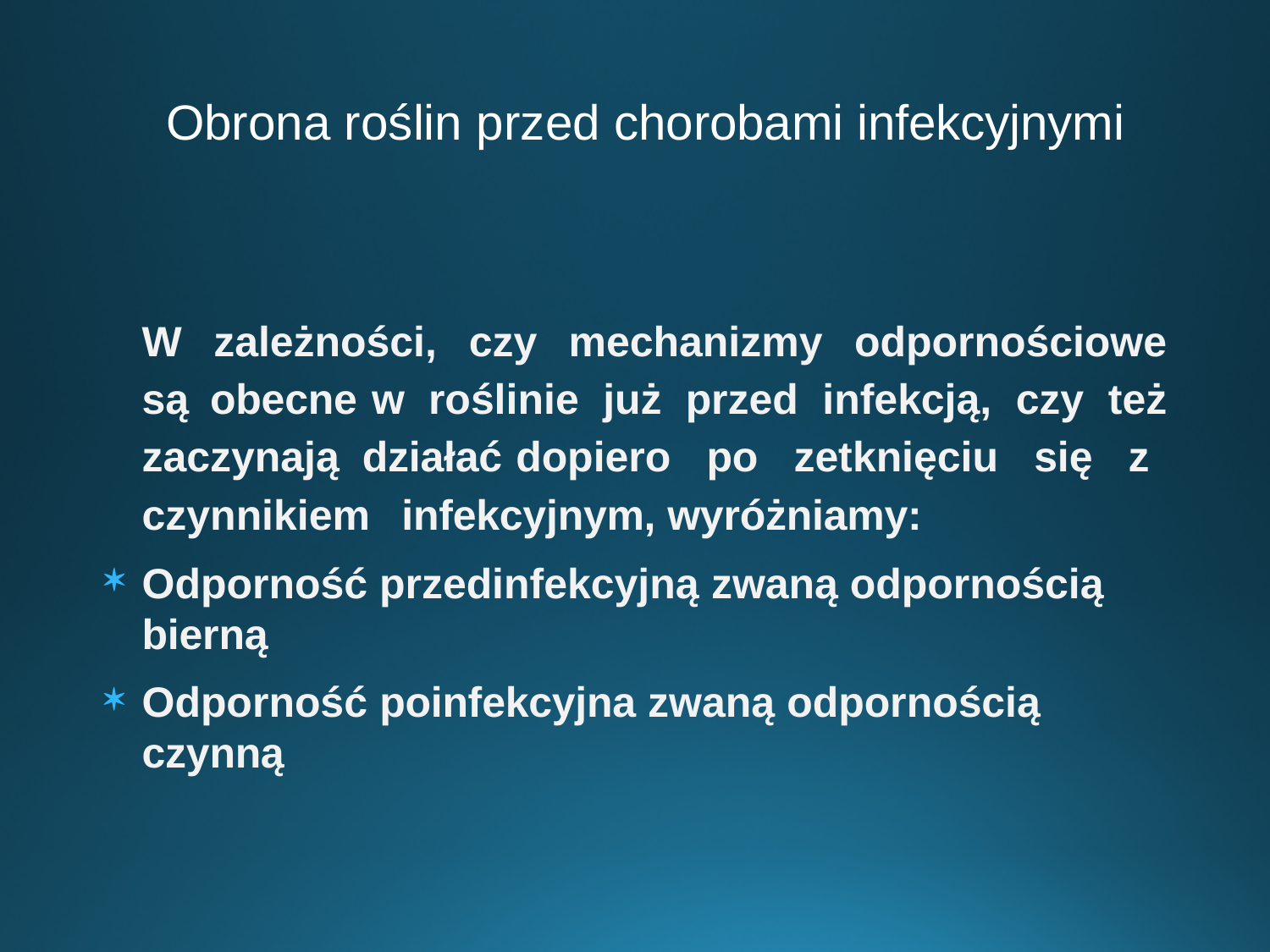

# Obrona roślin przed chorobami infekcyjnymi
	W zależności, czy mechanizmy odpornościowe są obecne w roślinie już przed infekcją, czy też zaczynają działać dopiero  po  zetknięciu  się  z  czynnikiem  infekcyjnym, wyróżniamy:
Odporność przedinfekcyjną zwaną odpornością bierną
Odporność poinfekcyjna zwaną odpornością czynną